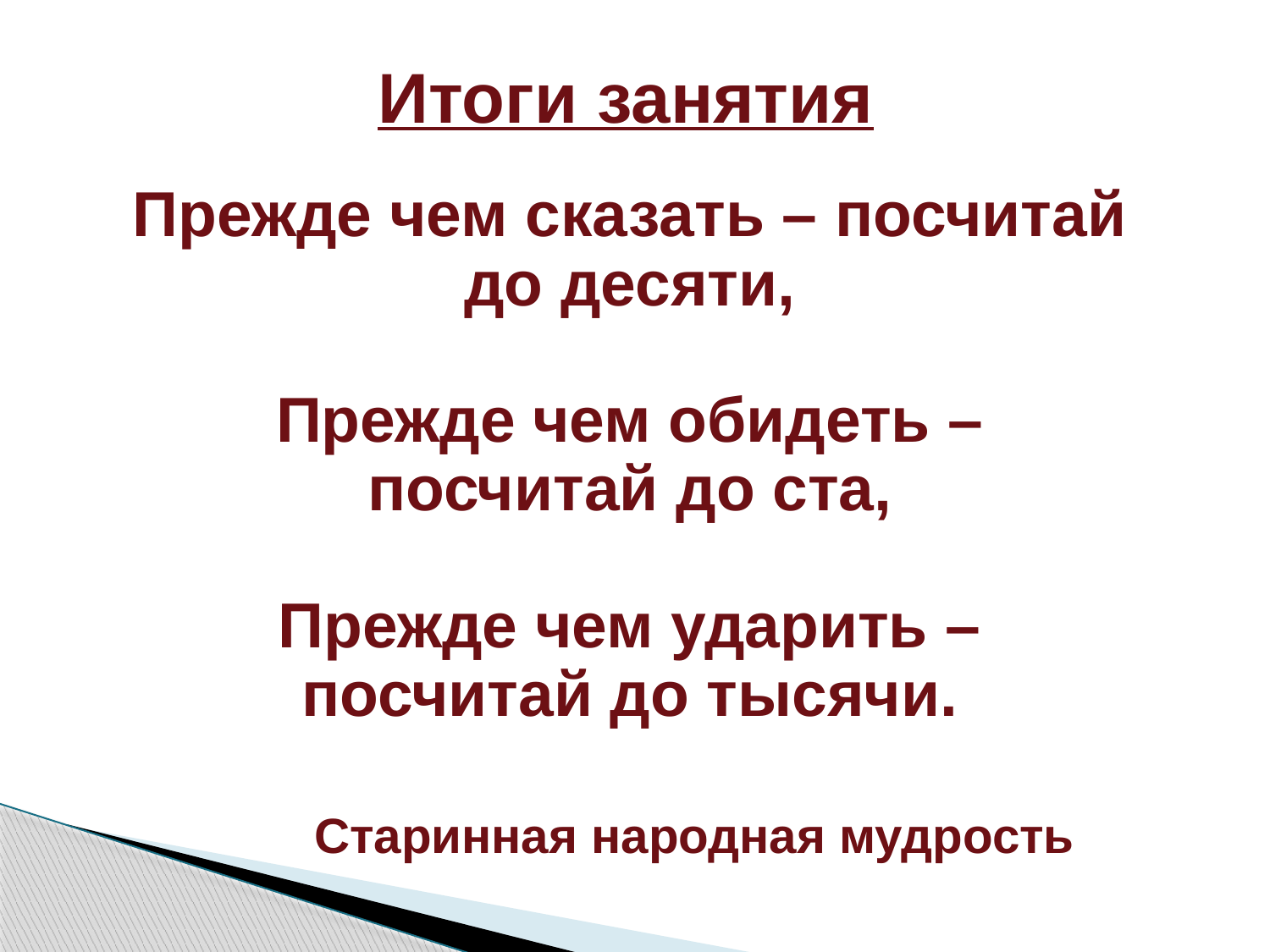

Итоги занятия
Прежде чем сказать – посчитай до десяти,

Прежде чем обидеть – посчитай до ста,

Прежде чем ударить – посчитай до тысячи.

        Старинная народная мудрость